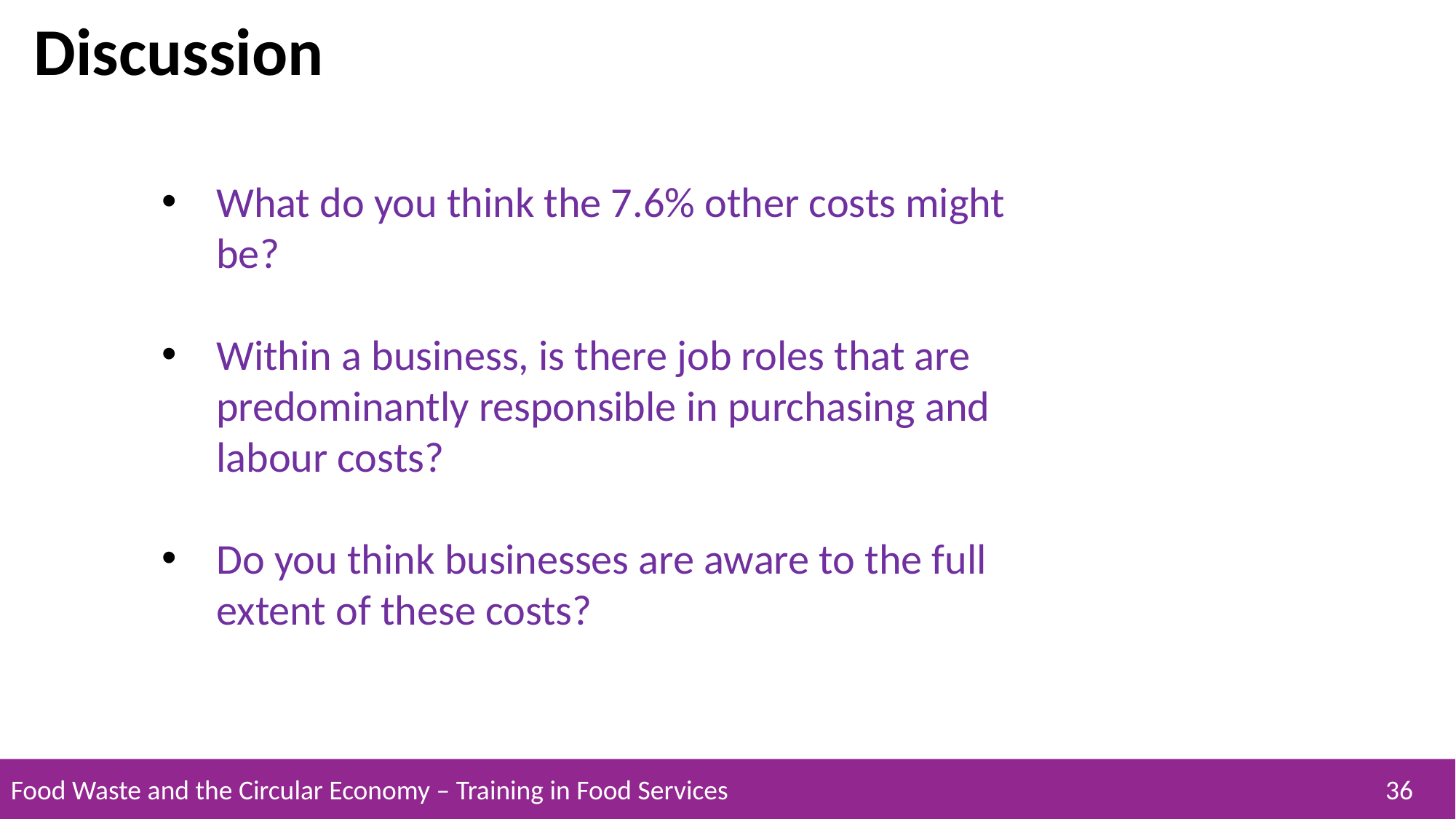

Discussion
What do you think the 7.6% other costs might be?

Within a business, is there job roles that are predominantly responsible in purchasing and labour costs?

Do you think businesses are aware to the full extent of these costs?